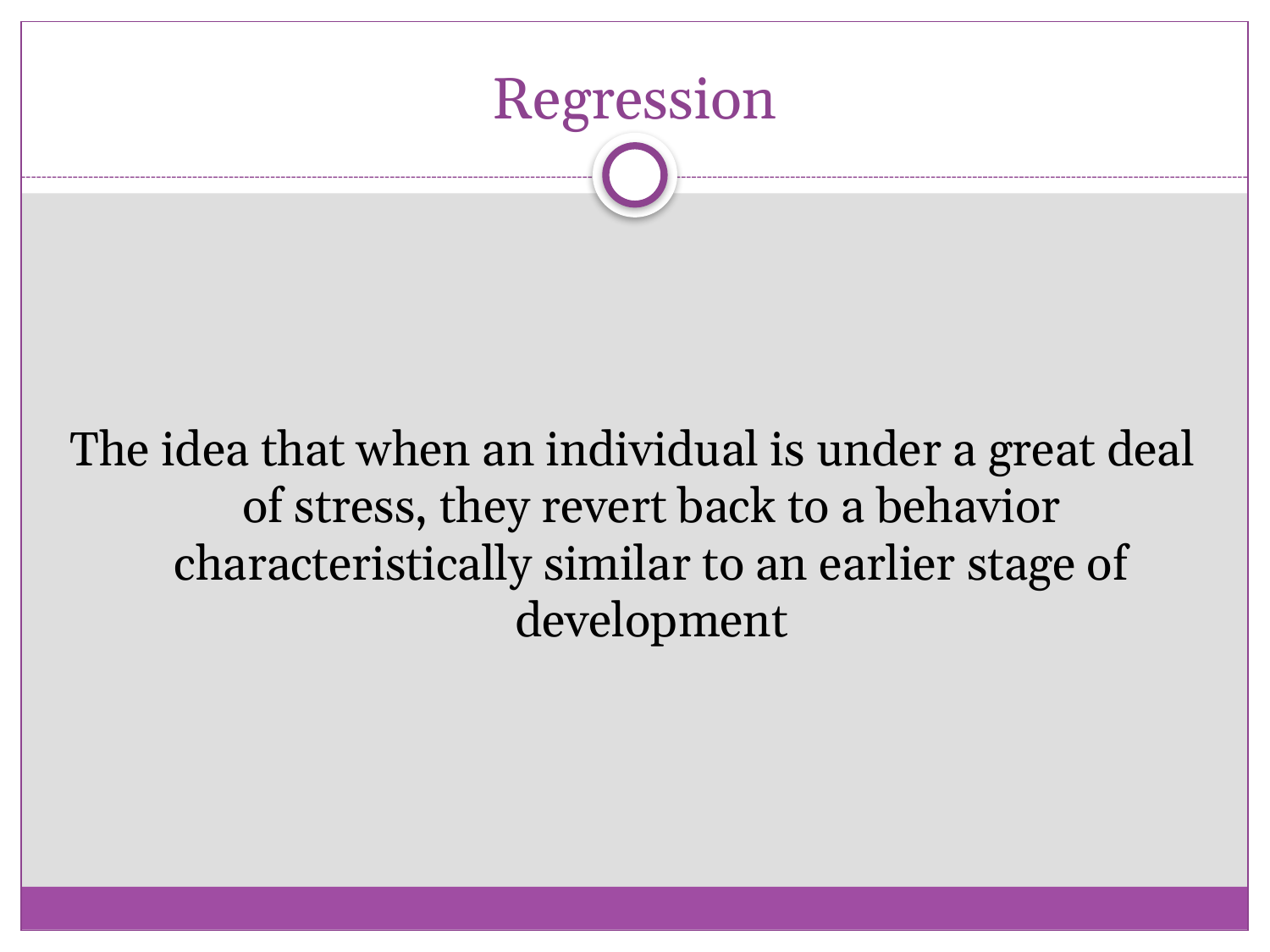

# Regression

The idea that when an individual is under a great deal of stress, they revert back to a behavior characteristically similar to an earlier stage of development